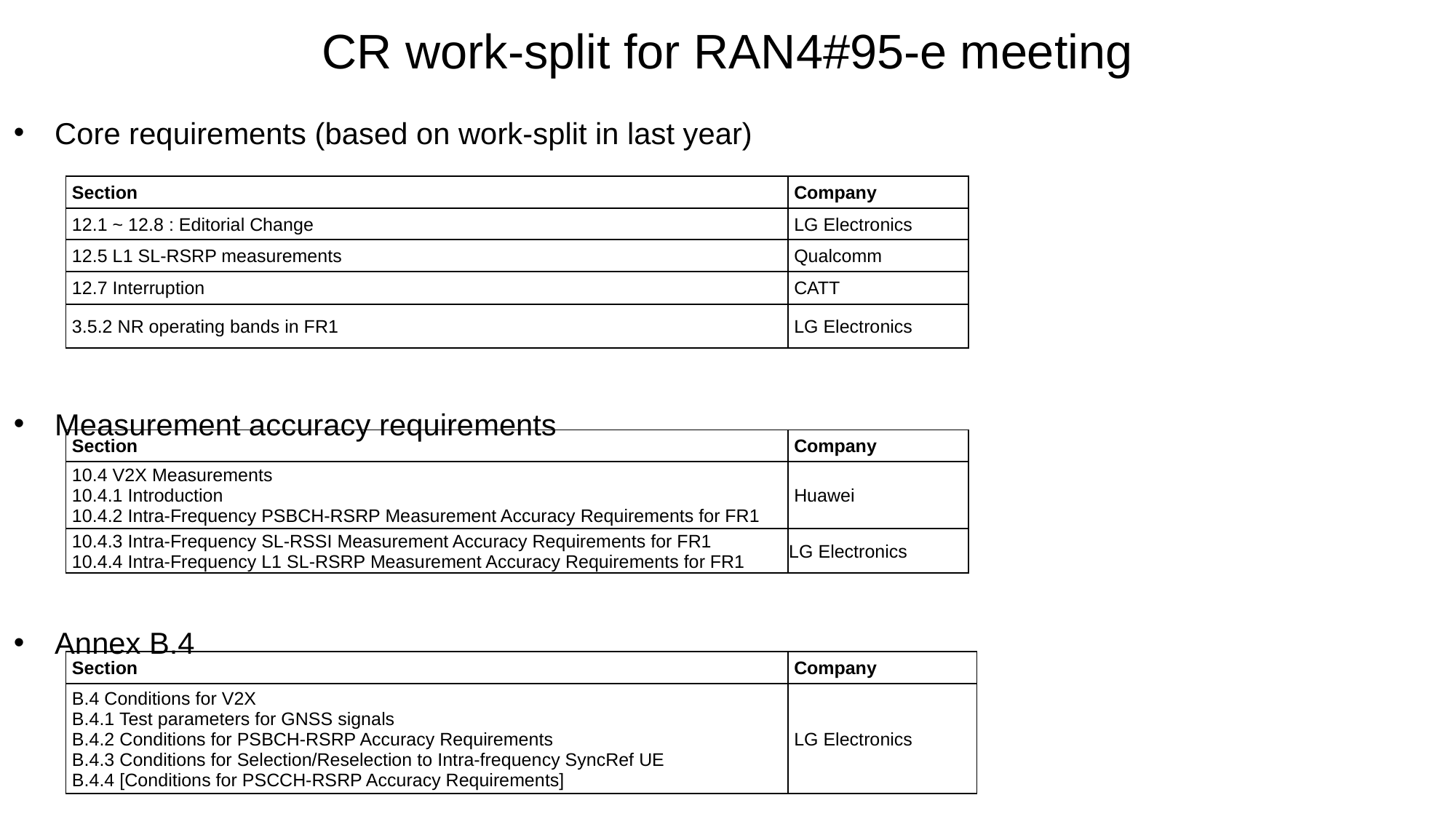

CR work-split for RAN4#95-e meeting
Core requirements (based on work-split in last year)

Measurement accuracy requirements

Annex B.4

| Section | Company |
| --- | --- |
| 12.1 ~ 12.8 : Editorial Change | LG Electronics |
| 12.5 L1 SL-RSRP measurements | Qualcomm |
| 12.7 Interruption | CATT |
| 3.5.2 NR operating bands in FR1 | LG Electronics |

| Section | Company |
| --- | --- |
| 10.4 V2X Measurements 10.4.1 Introduction 10.4.2 Intra-Frequency PSBCH-RSRP Measurement Accuracy Requirements for FR1 | Huawei |
| 10.4.3 Intra-Frequency SL-RSSI Measurement Accuracy Requirements for FR1 10.4.4 Intra-Frequency L1 SL-RSRP Measurement Accuracy Requirements for FR1 | LG Electronics |
| Section | Company |
| --- | --- |
| B.4 Conditions for V2X B.4.1 Test parameters for GNSS signals B.4.2 Conditions for PSBCH-RSRP Accuracy Requirements B.4.3 Conditions for Selection/Reselection to Intra-frequency SyncRef UE B.4.4 [Conditions for PSCCH-RSRP Accuracy Requirements] | LG Electronics |